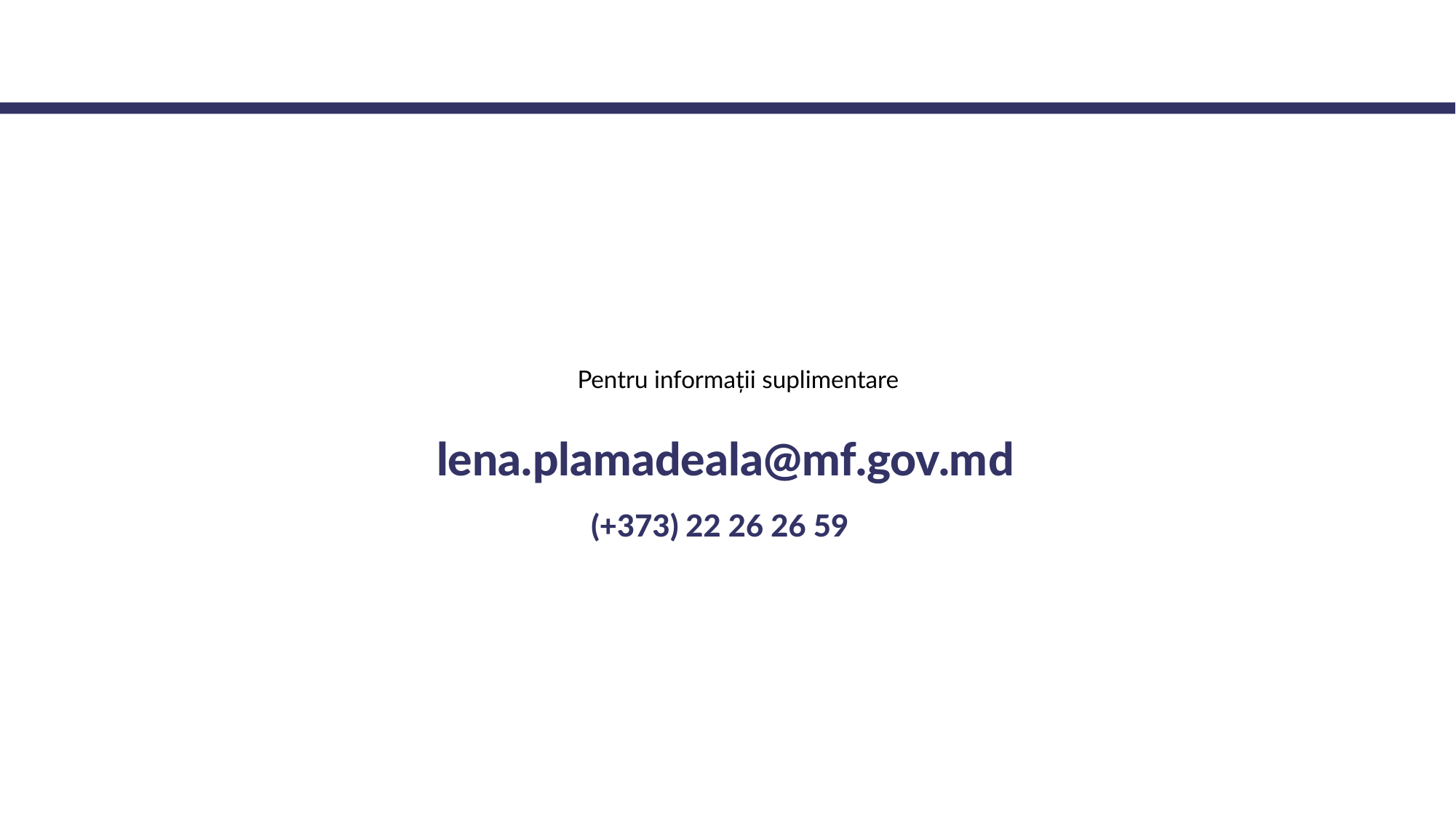

Pentru informații suplimentare
lena.plamadeala@mf.gov.md
(+373) 22 26 26 59